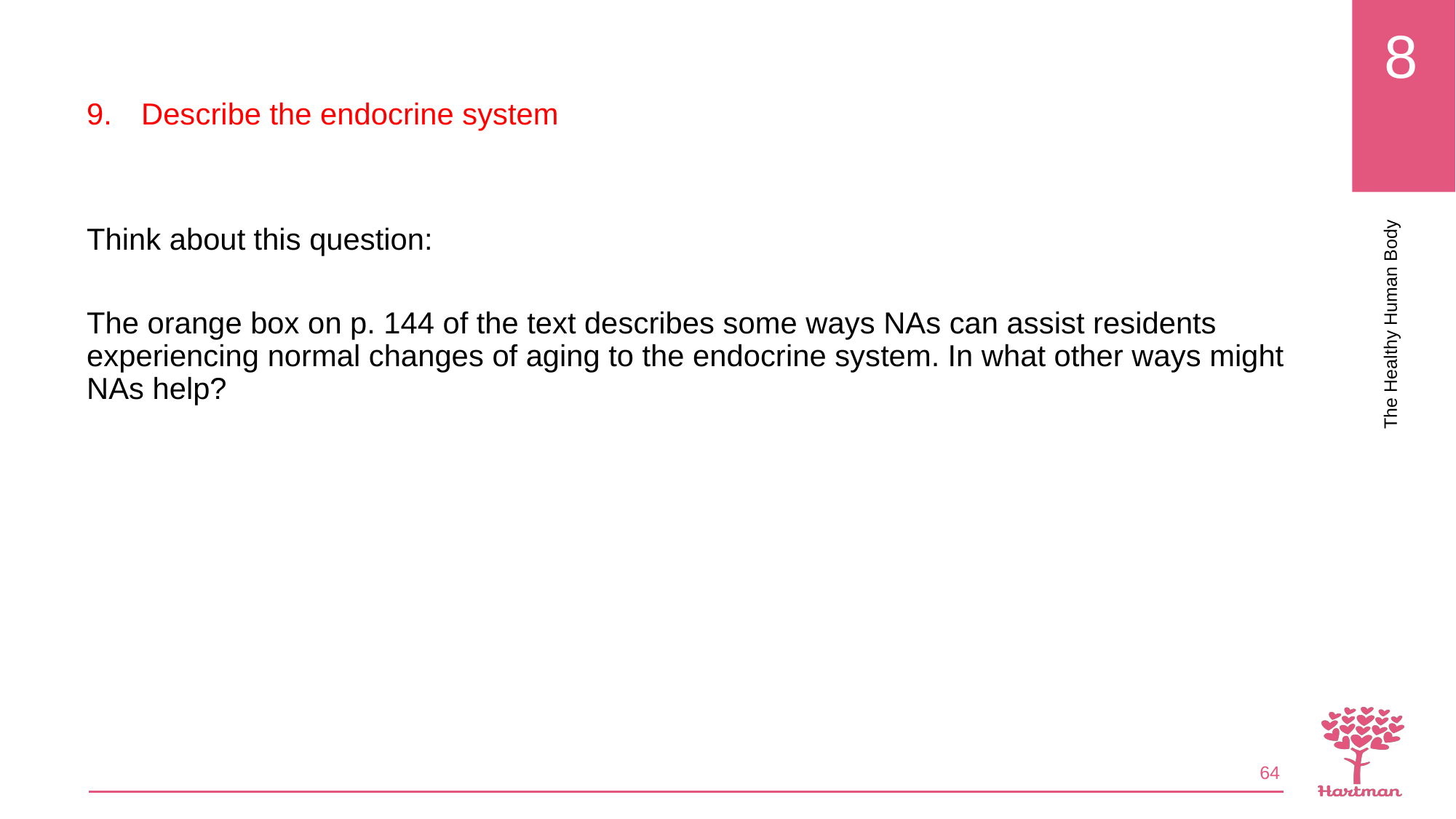

Describe the endocrine system

Think about this question:

The orange box on p. 144 of the text describes some ways NAs can assist residents experiencing normal changes of aging to the endocrine system. In what other ways might NAs help?

64